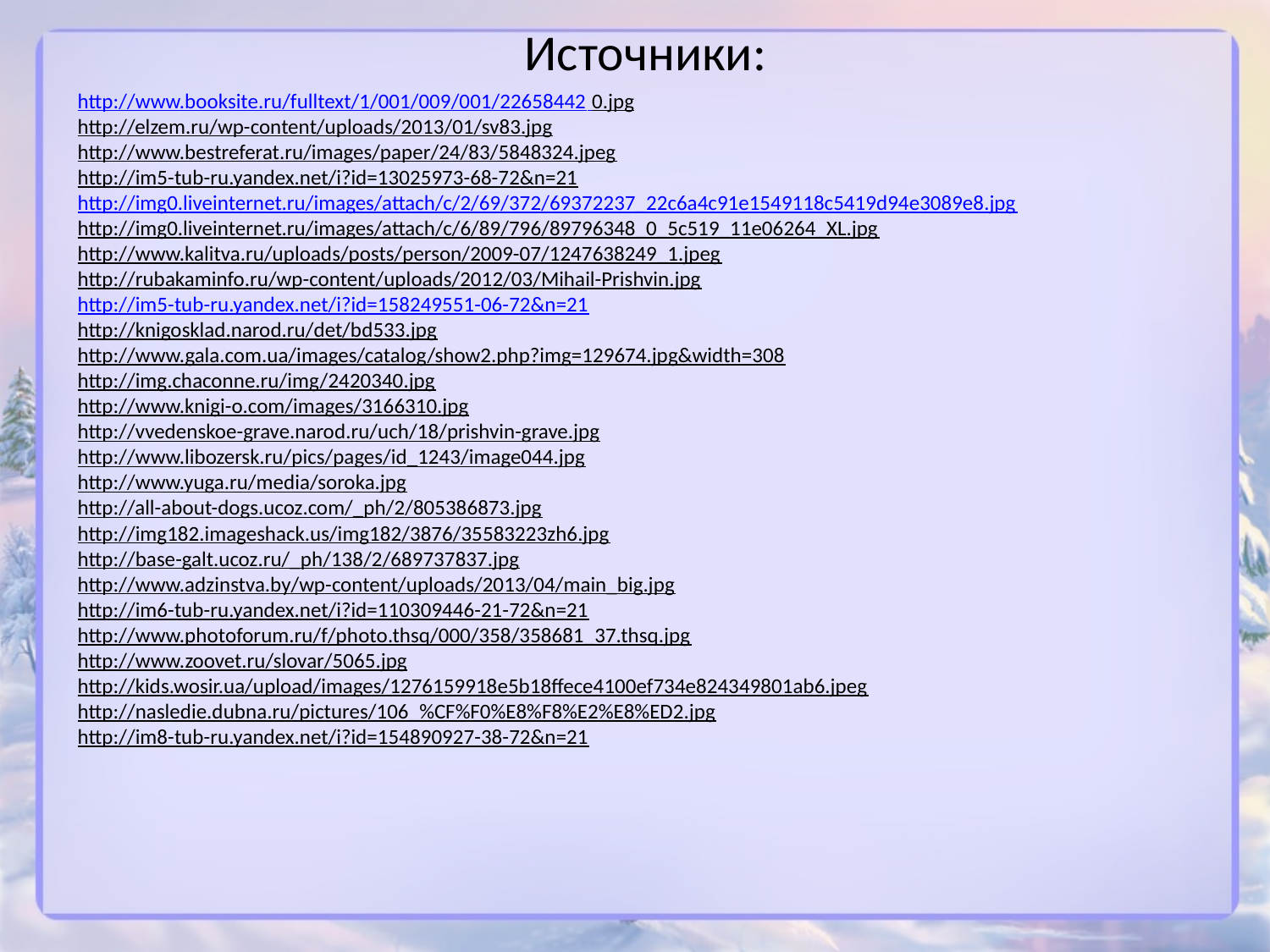

# Источники:
http://www.booksite.ru/fulltext/1/001/009/001/22658442 0.jpg
http://elzem.ru/wp-content/uploads/2013/01/sv83.jpg
http://www.bestreferat.ru/images/paper/24/83/5848324.jpeg
http://im5-tub-ru.yandex.net/i?id=13025973-68-72&n=21
http://img0.liveinternet.ru/images/attach/c/2/69/372/69372237_22c6a4c91e1549118c5419d94e3089e8.jpg
http://img0.liveinternet.ru/images/attach/c/6/89/796/89796348_0_5c519_11e06264_XL.jpg
http://www.kalitva.ru/uploads/posts/person/2009-07/1247638249_1.jpeg
http://rubakaminfo.ru/wp-content/uploads/2012/03/Mihail-Prishvin.jpg
http://im5-tub-ru.yandex.net/i?id=158249551-06-72&n=21
http://knigosklad.narod.ru/det/bd533.jpg
http://www.gala.com.ua/images/catalog/show2.php?img=129674.jpg&width=308
http://img.chaconne.ru/img/2420340.jpg
http://www.knigi-o.com/images/3166310.jpg
http://vvedenskoe-grave.narod.ru/uch/18/prishvin-grave.jpg
http://www.libozersk.ru/pics/pages/id_1243/image044.jpg
http://www.yuga.ru/media/soroka.jpg
http://all-about-dogs.ucoz.com/_ph/2/805386873.jpg
http://img182.imageshack.us/img182/3876/35583223zh6.jpg
http://base-galt.ucoz.ru/_ph/138/2/689737837.jpg
http://www.adzinstva.by/wp-content/uploads/2013/04/main_big.jpg
http://im6-tub-ru.yandex.net/i?id=110309446-21-72&n=21
http://www.photoforum.ru/f/photo.thsq/000/358/358681_37.thsq.jpg
http://www.zoovet.ru/slovar/5065.jpg
http://kids.wosir.ua/upload/images/1276159918e5b18ffece4100ef734e824349801ab6.jpeg
http://nasledie.dubna.ru/pictures/106_%CF%F0%E8%F8%E2%E8%ED2.jpg
http://im8-tub-ru.yandex.net/i?id=154890927-38-72&n=21